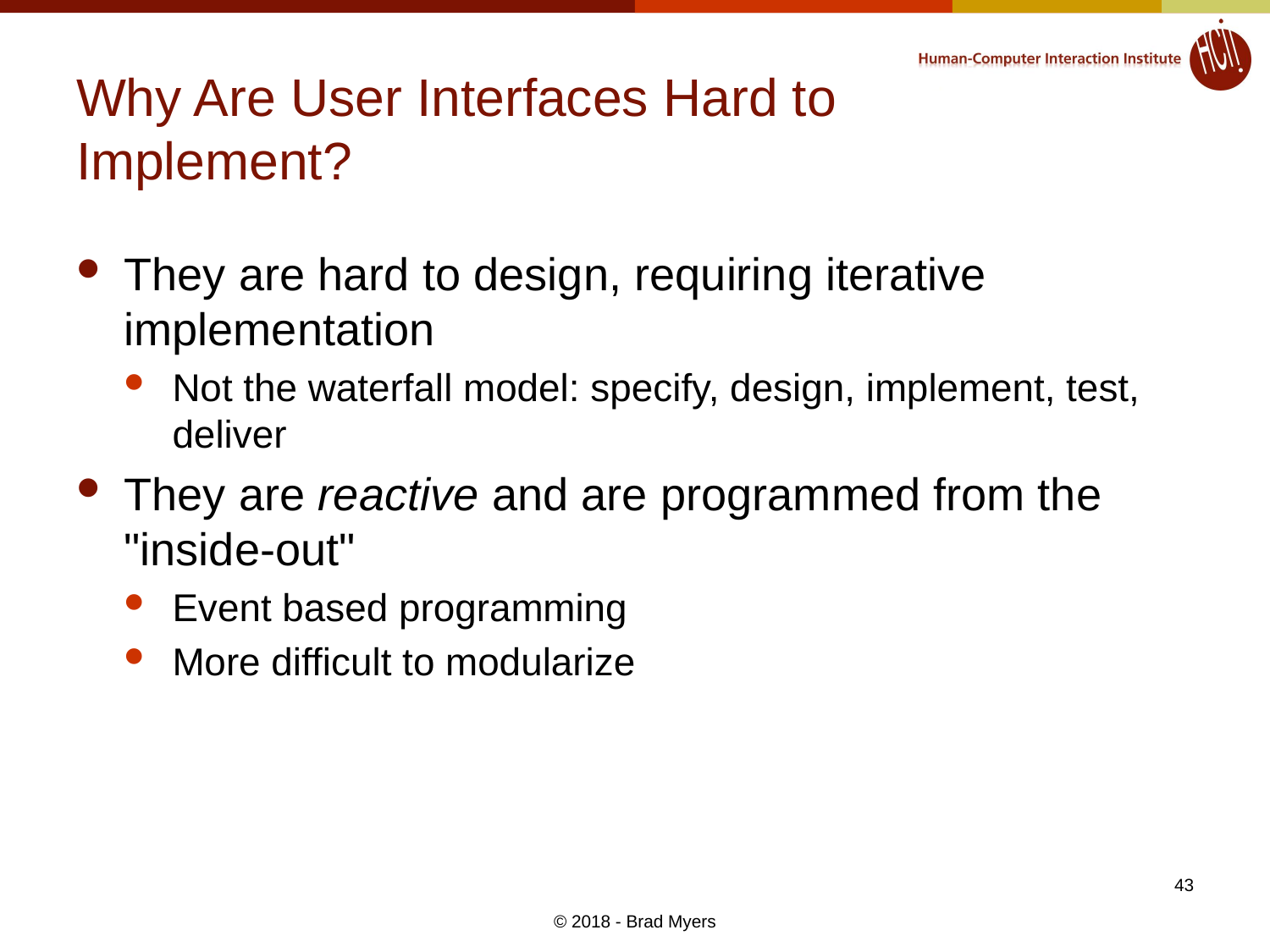

# Why Are User Interfaces Hard to Implement?
They are hard to design, requiring iterative implementation
Not the waterfall model: specify, design, implement, test, deliver
They are reactive and are programmed from the "inside-out"
Event based programming
More difficult to modularize
43
© 2018 - Brad Myers